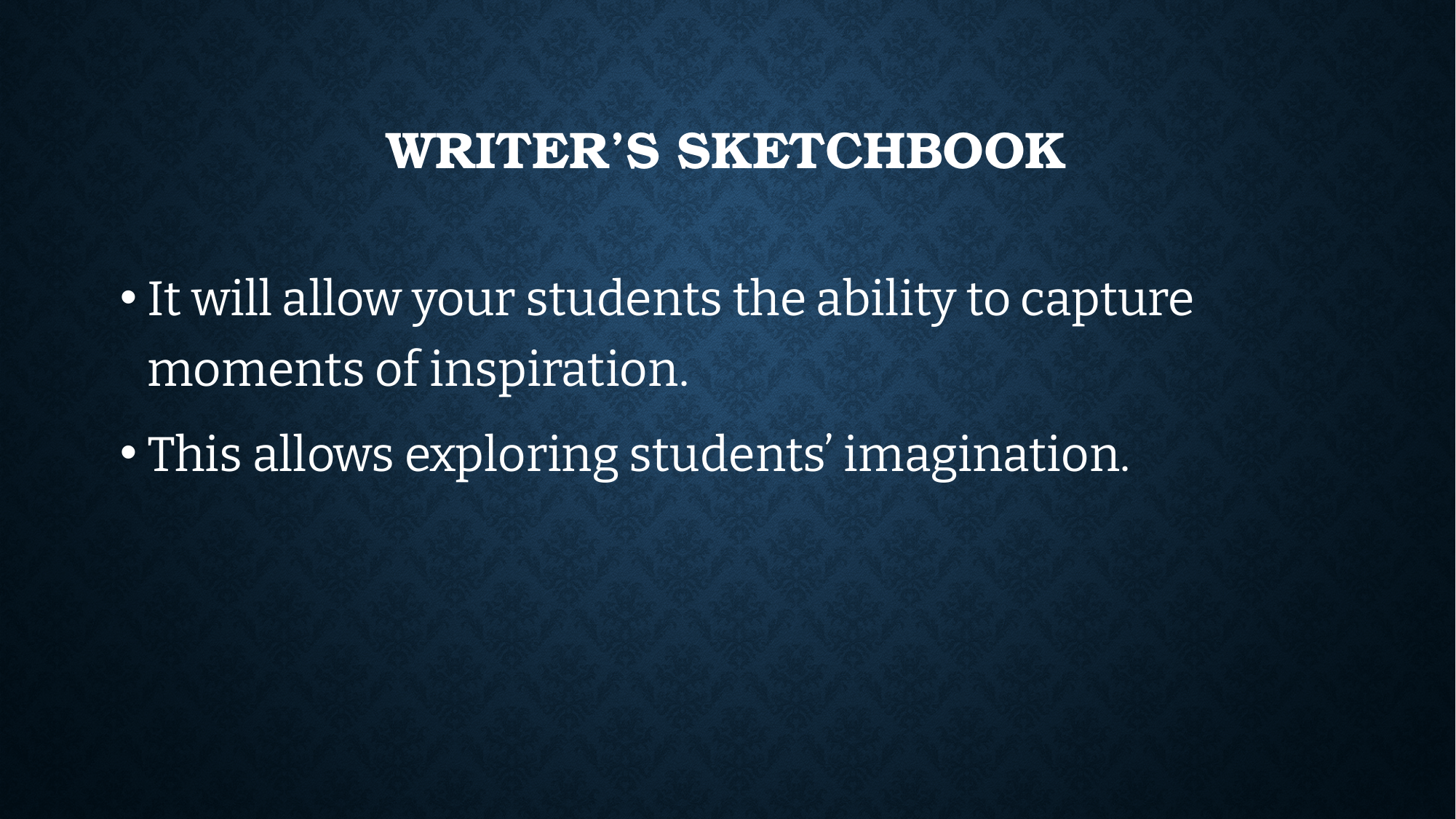

# Writer’s sketchbook
It will allow your students the ability to capture moments of inspiration.
This allows exploring students’ imagination.